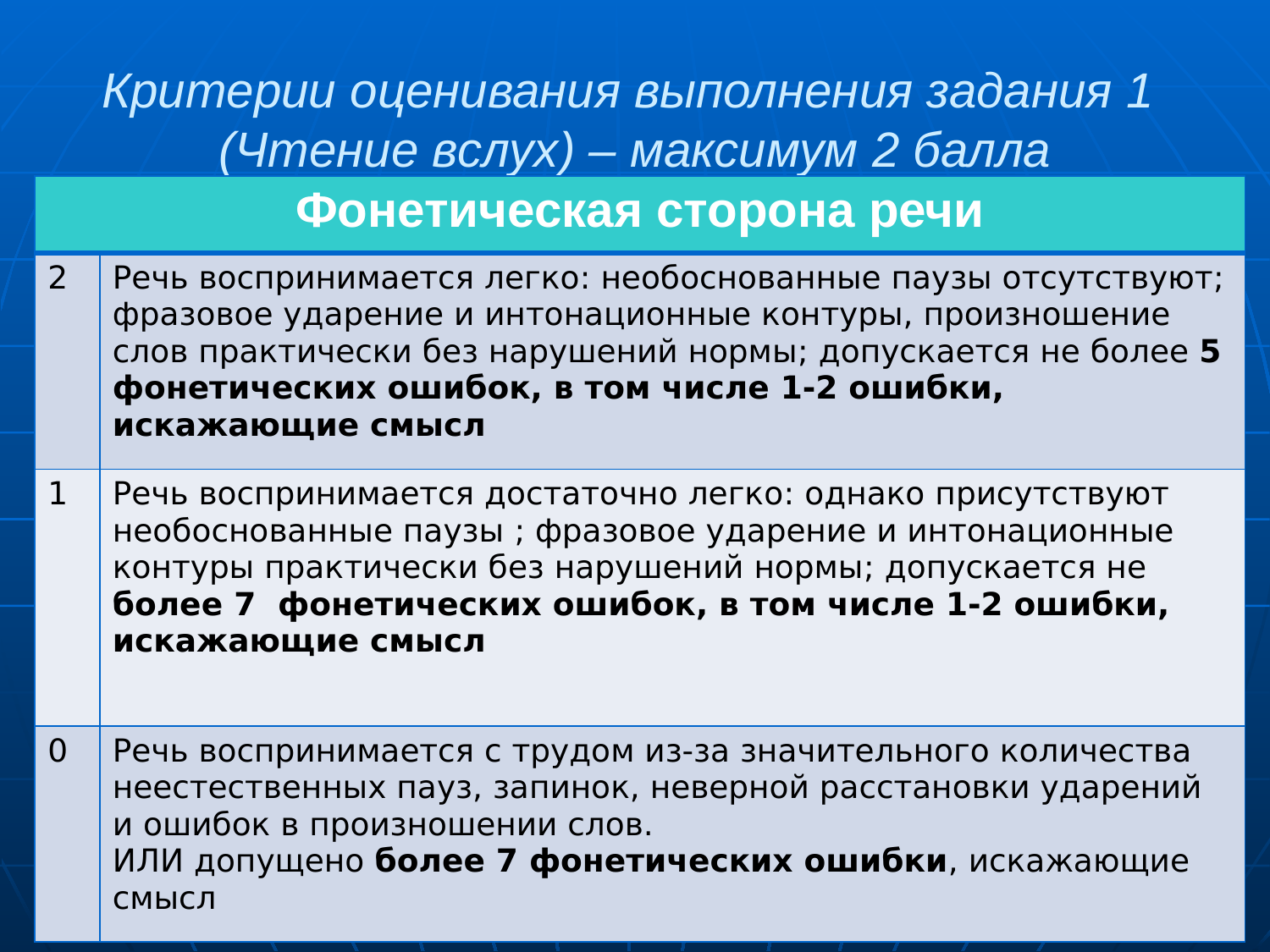

Критерии оценивания выполнения задания 1
(Чтение вслух) – максимум 2 балла
| Фонетическая сторона речи |  |
| --- | --- |
| 2 | Речь воспринимается легко: необоснованные паузы отсутствуют; фразовое ударение и интонационные контуры, произношение слов практически без нарушений нормы; допускается не более 5 фонетических ошибок, в том числе 1-2 ошибки, искажающие смысл |
| 1 | Речь воспринимается достаточно легко: однако присутствуют необоснованные паузы ; фразовое ударение и интонационные контуры практически без нарушений нормы; допускается не более 7 фонетических ошибок, в том числе 1-2 ошибки, искажающие смысл |
| 0 | Речь воспринимается с трудом из-за значительного количества неестественных пауз, запинок, неверной расстановки ударений и ошибок в произношении слов. ИЛИ допущено более 7 фонетических ошибки, искажающие смысл |